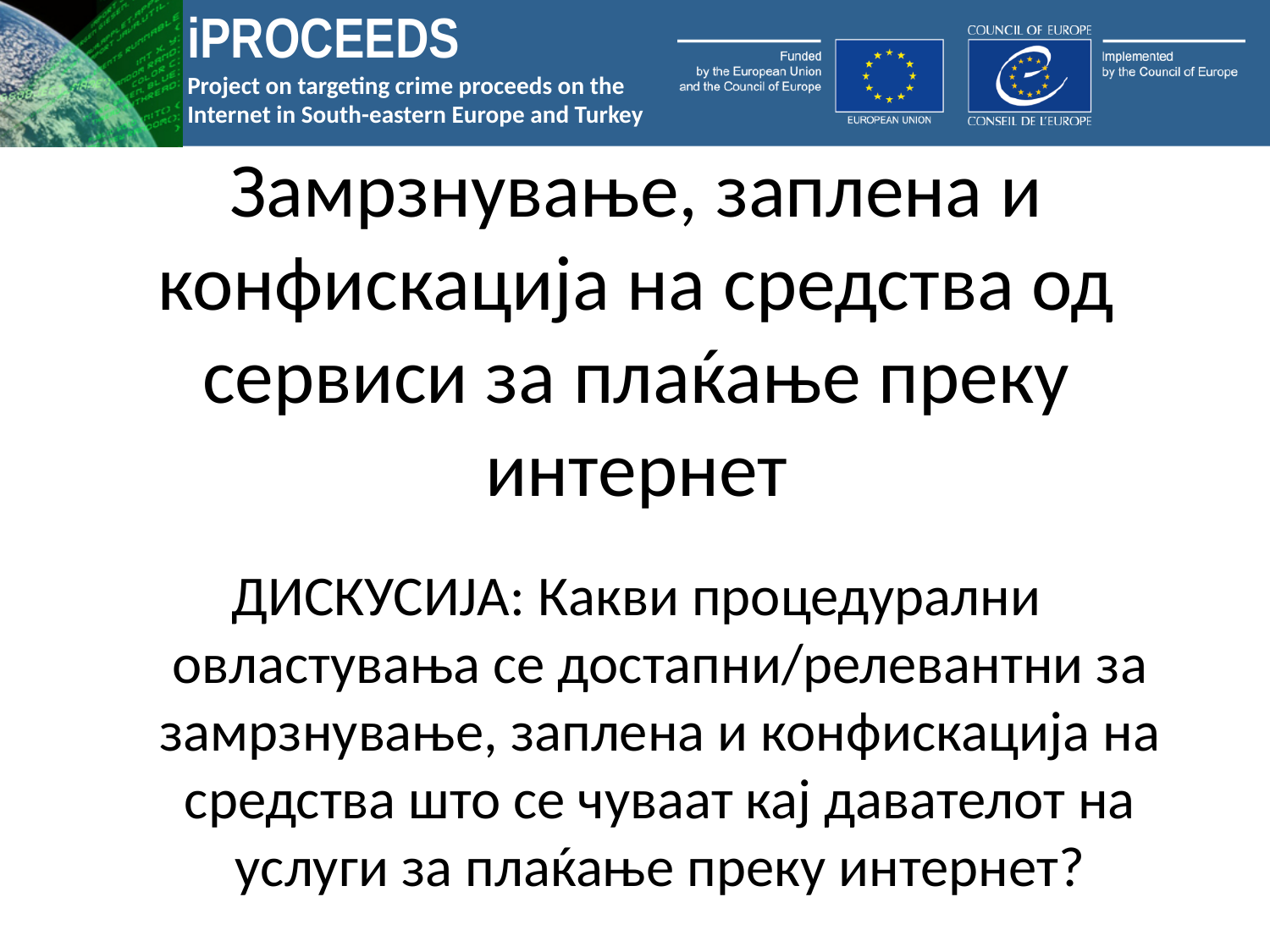

# Замрзнување, заплена и конфискација на средства од сервиси за плаќање преку интернет

ДИСКУСИЈА: Какви процедурални овластувања се достапни/релевантни за замрзнување, заплена и конфискација на средства што се чуваат кај давателот на услуги за плаќање преку интернет?